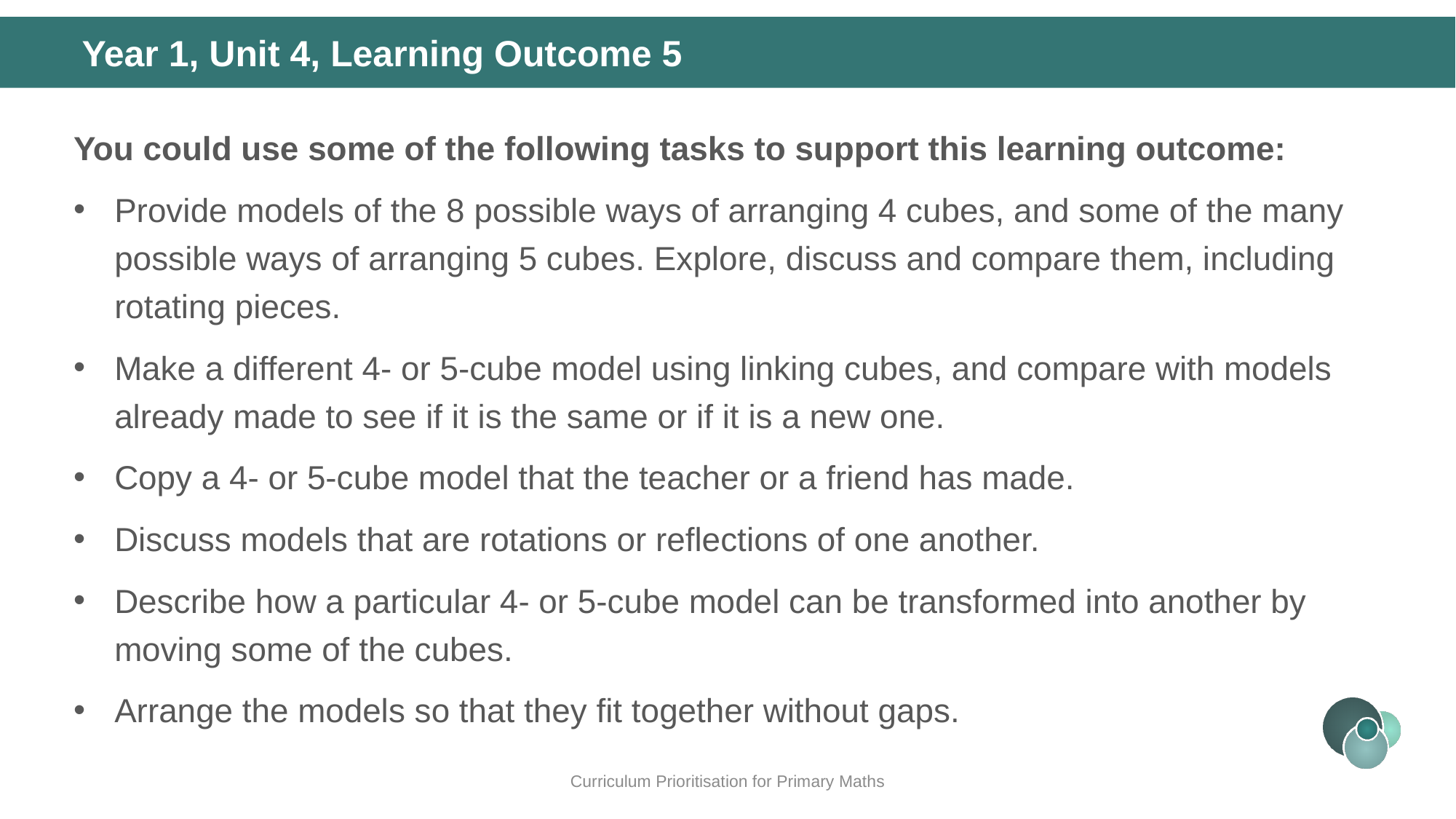

Year 1, Unit 4, Learning Outcome 5
You could use some of the following tasks to support this learning outcome:
Provide models of the 8 possible ways of arranging 4 cubes, and some of the many possible ways of arranging 5 cubes. Explore, discuss and compare them, including rotating pieces.
Make a different 4- or 5-cube model using linking cubes, and compare with models already made to see if it is the same or if it is a new one.
Copy a 4- or 5-cube model that the teacher or a friend has made.
Discuss models that are rotations or reflections of one another.
Describe how a particular 4- or 5-cube model can be transformed into another by moving some of the cubes.
Arrange the models so that they fit together without gaps.
Curriculum Prioritisation for Primary Maths